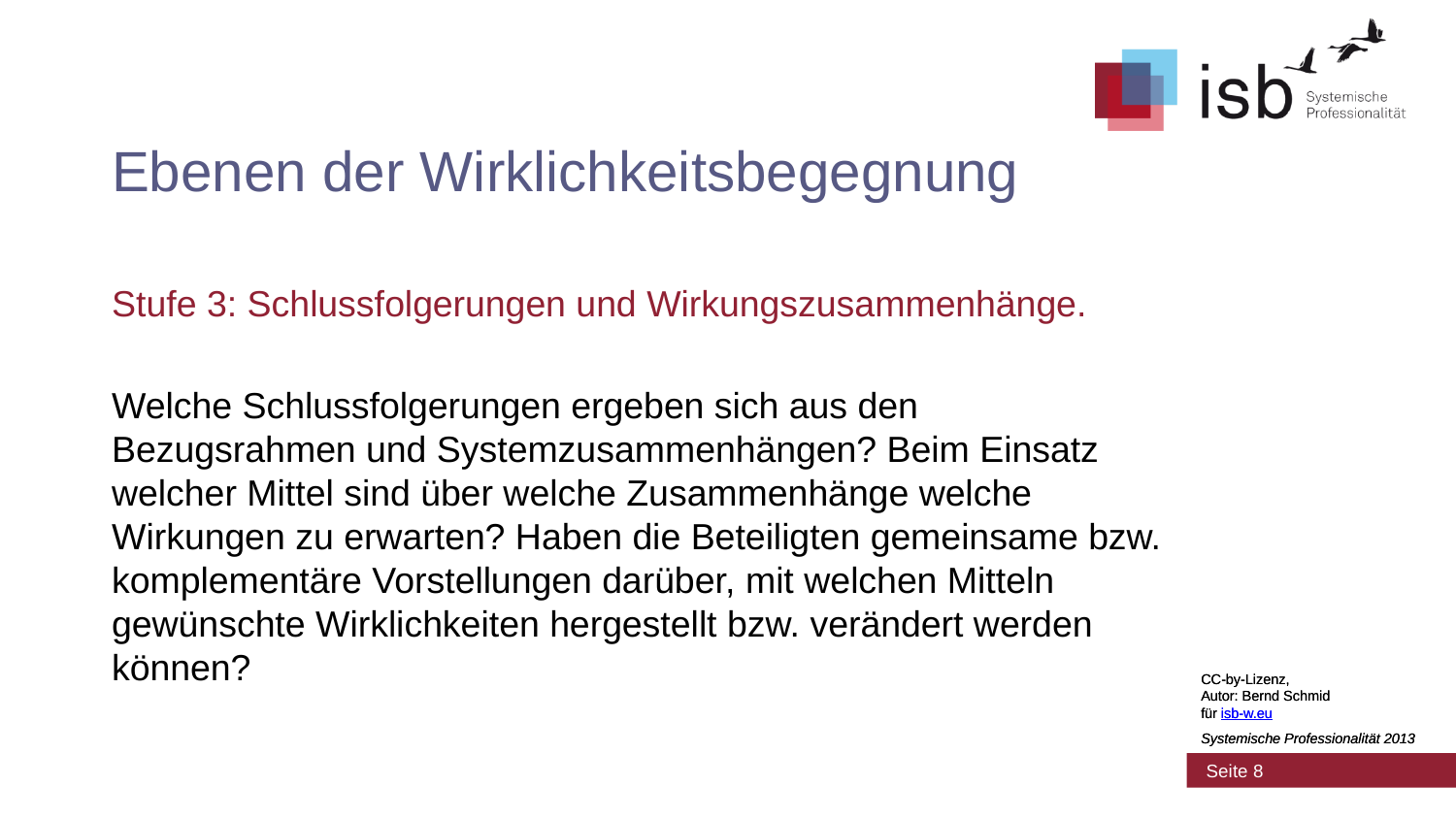

# Ebenen der Wirklichkeitsbegegnung
Stufe 3: Schlussfolgerungen und Wirkungszusammenhänge.

Welche Schlussfolgerungen ergeben sich aus den Bezugsrahmen und Systemzusammenhängen? Beim Einsatz welcher Mittel sind über welche Zusammenhänge welche Wirkungen zu erwarten? Haben die Beteiligten gemeinsame bzw. komplementäre Vorstellungen darüber, mit welchen Mitteln gewünschte Wirklichkeiten hergestellt bzw. verändert werden können?

CC-by-Lizenz,
Autor: Bernd Schmid
für isb-w.eu
Systemische Professionalität 2013
 Seite 8